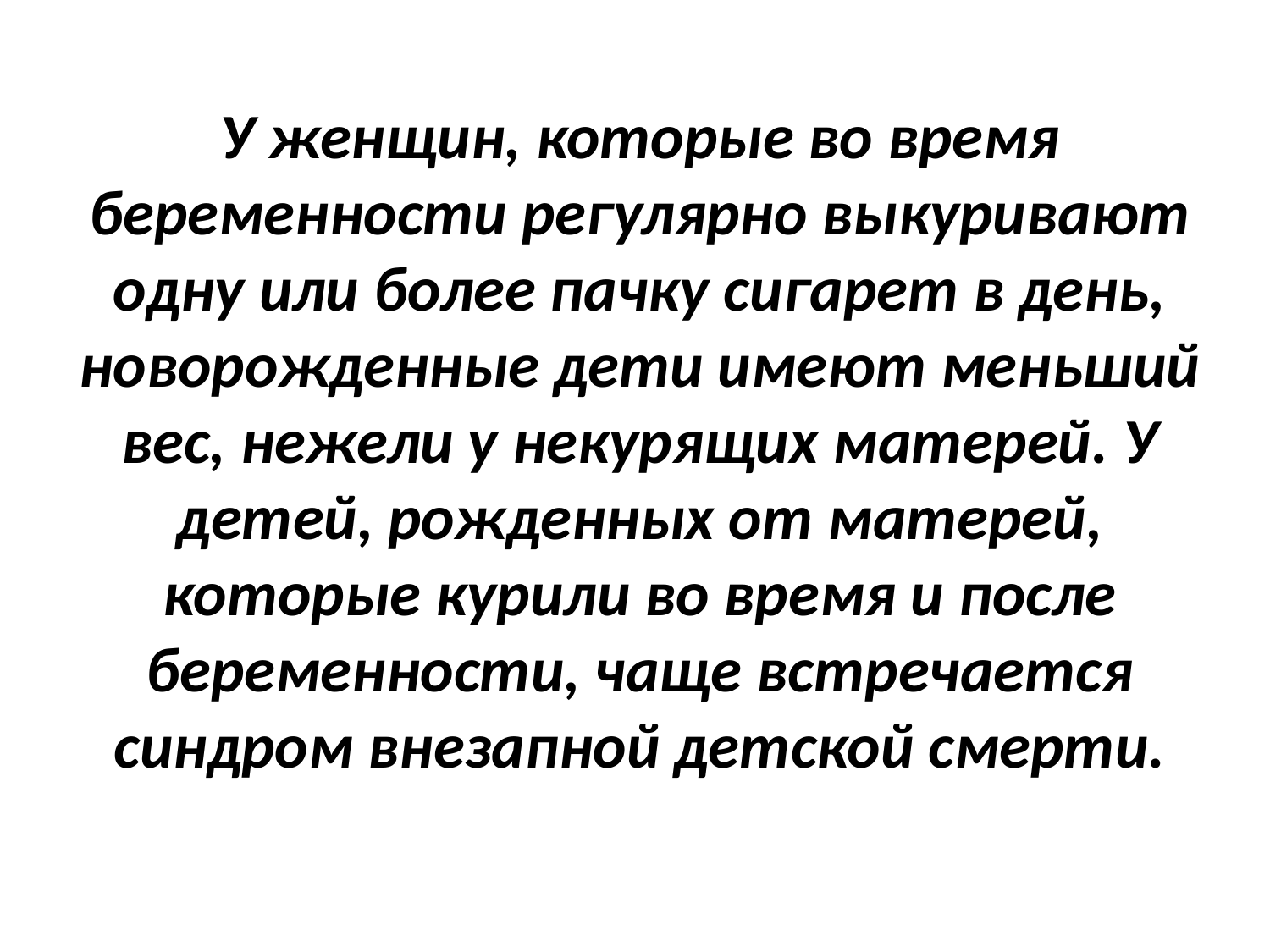

# У женщин, которые во время беременности регулярно выкуривают одну или более пачку сигарет в день, новорожденные дети имеют меньший вес, нежели у некурящих матерей. У детей, рожденных от матерей, которые курили во время и после беременности, чаще встречается синдром внезапной детской смерти.